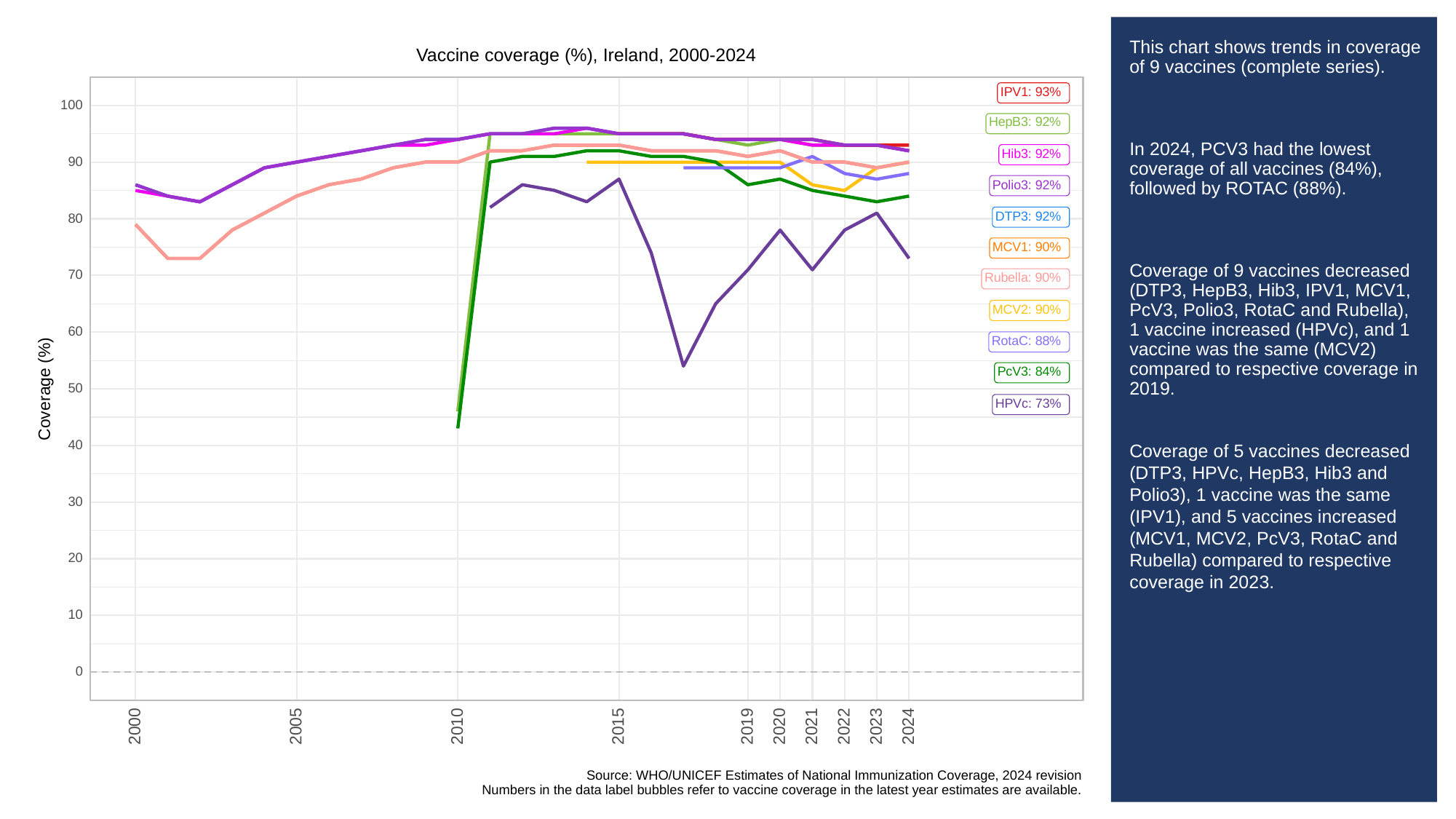

# This chart shows trends in coverage of 9 vaccines (complete series).

In 2024, PCV3 had the lowest coverage of all vaccines (84%), followed by ROTAC (88%).

Coverage of 9 vaccines decreased (DTP3, HepB3, Hib3, IPV1, MCV1, PcV3, Polio3, RotaC and Rubella), 1 vaccine increased (HPVc), and 1 vaccine was the same (MCV2) compared to respective coverage in 2019.

Coverage of 5 vaccines decreased (DTP3, HPVc, HepB3, Hib3 and Polio3), 1 vaccine was the same (IPV1), and 5 vaccines increased (MCV1, MCV2, PcV3, RotaC and Rubella) compared to respective coverage in 2023.

Vaccine coverage (%), Ireland, 2000-2024

IPV1: 93%

100

HepB3: 92%

Hib3: 92%

90

Polio3: 92%

DTP3: 92%
80

MCV1: 90%

70
Rubella: 90%

MCV2: 90%
60

RotaC: 88%

PcV3: 84%
Coverage (%)
50

HPVc: 73%

40

30

20

10

0

2023
2000
2005
2010
2015
2019
2020
2021
2022
2024
Source: WHO/UNICEF Estimates of National Immunization Coverage, 2024 revision
Numbers in the data label bubbles refer to vaccine coverage in the latest year estimates are available.